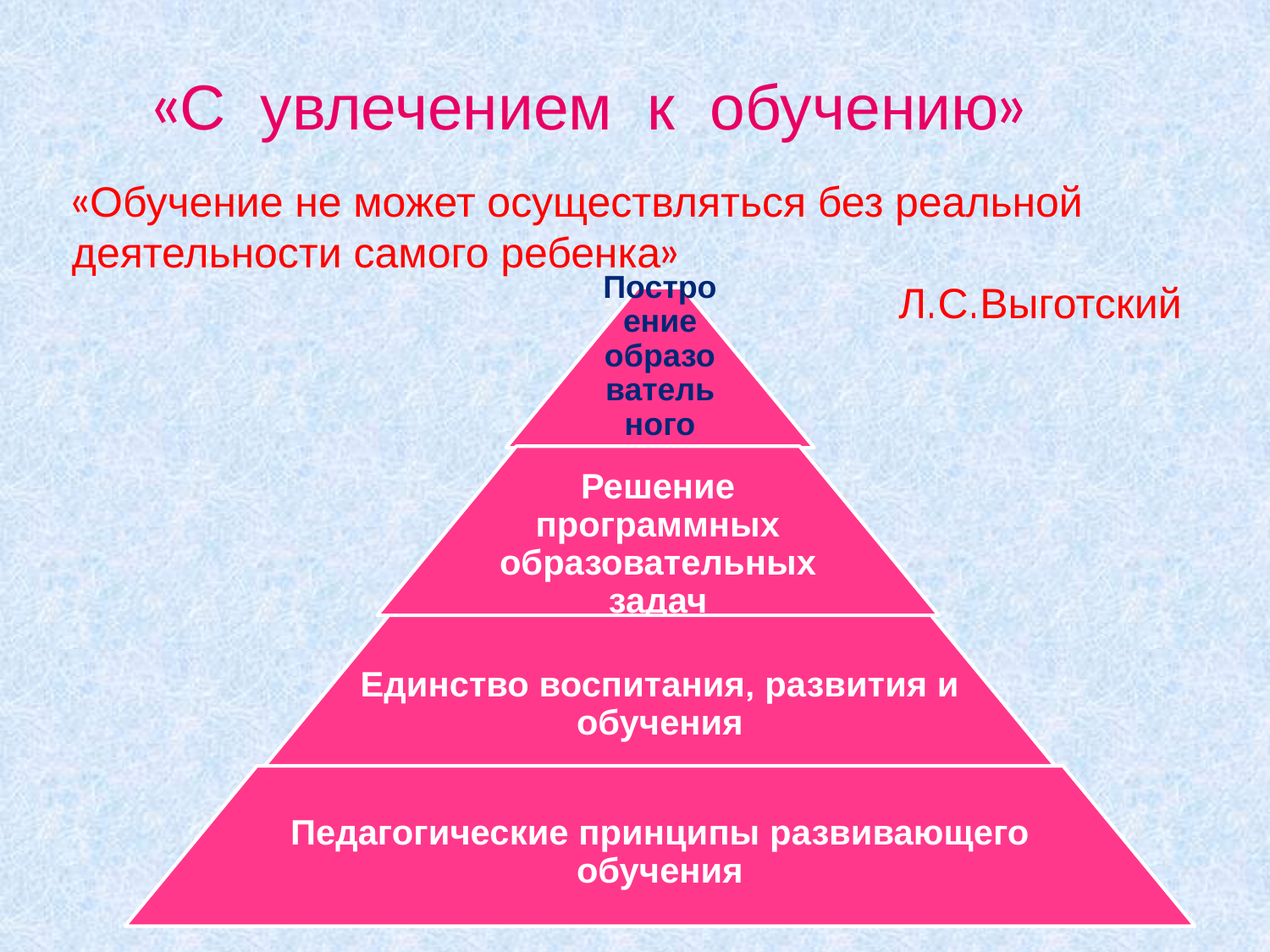

# «С  увлечением  к  обучению»
«Обучение не может осуществляться без реальной деятельности самого ребенка»
                                                                       Л.С.Выготский

Построение образовательного процесса
Решение программных образовательных задач
Единство воспитания, развития и обучения
Педагогические принципы развивающего обучения